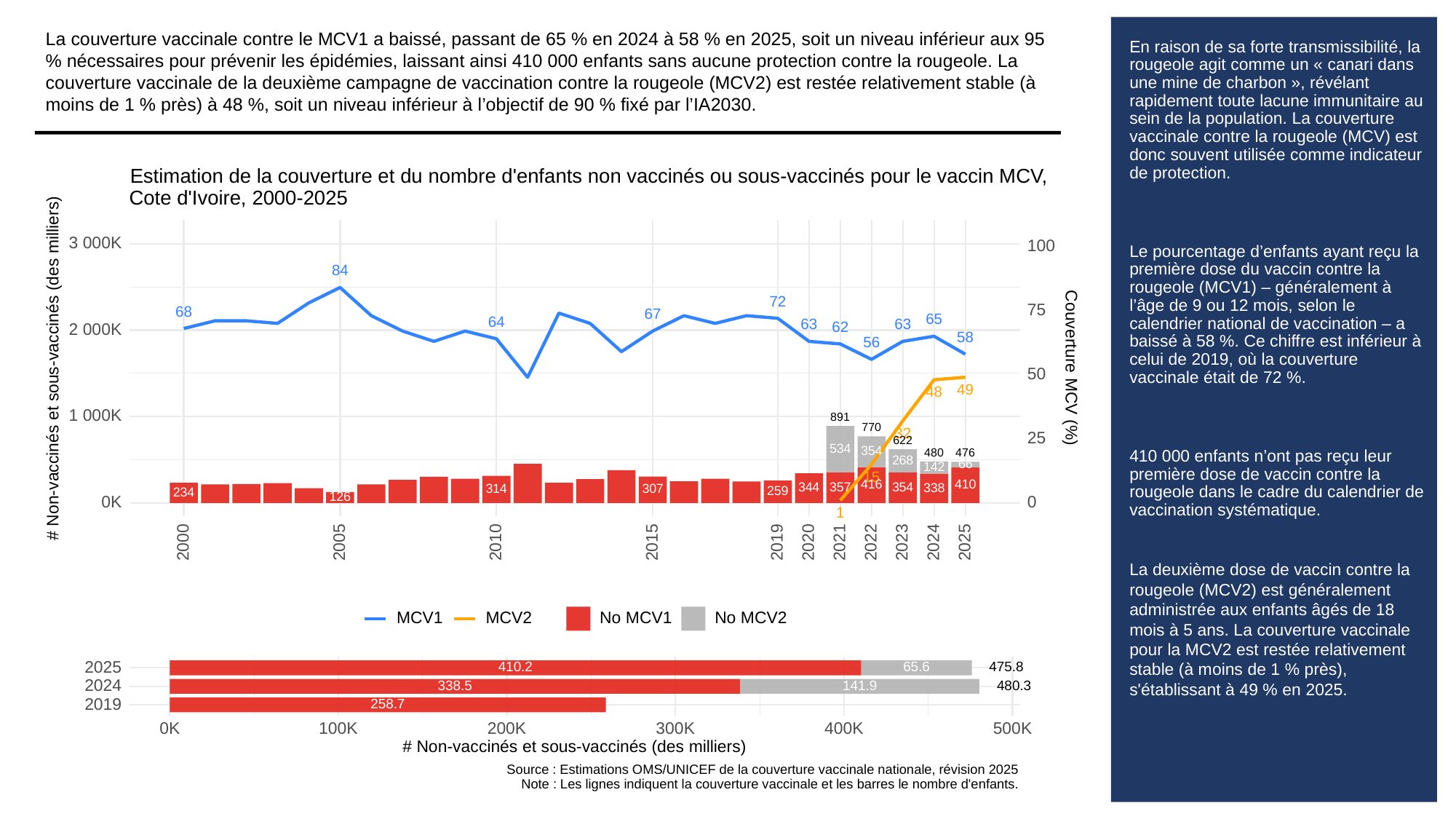

La couverture vaccinale contre le MCV1 a baissé, passant de 65 % en 2024 à 58 % en 2025, soit un niveau inférieur aux 95 % nécessaires pour prévenir les épidémies, laissant ainsi 410 000 enfants sans aucune protection contre la rougeole. La couverture vaccinale de la deuxième campagne de vaccination contre la rougeole (MCV2) est restée relativement stable (à moins de 1 % près) à 48 %, soit un niveau inférieur à l’objectif de 90 % fixé par l’IA2030.
# En raison de sa forte transmissibilité, la rougeole agit comme un « canari dans une mine de charbon », révélant rapidement toute lacune immunitaire au sein de la population. La couverture vaccinale contre la rougeole (MCV) est donc souvent utilisée comme indicateur de protection.

Le pourcentage d’enfants ayant reçu la première dose du vaccin contre la rougeole (MCV1) – généralement à l’âge de 9 ou 12 mois, selon le calendrier national de vaccination – a baissé à 58 %. Ce chiffre est inférieur à celui de 2019, où la couverture vaccinale était de 72 %.

410 000 enfants n’ont pas reçu leur première dose de vaccin contre la rougeole dans le cadre du calendrier de vaccination systématique.

La deuxième dose de vaccin contre la rougeole (MCV2) est généralement administrée aux enfants âgés de 18 mois à 5 ans. La couverture vaccinale pour la MCV2 est restée relativement stable (à moins de 1 % près), s'établissant à 49 % en 2025.

Estimation de la couverture et du nombre d'enfants non vaccinés ou sous-vaccinés pour le vaccin MCV,
Cote d'Ivoire, 2000-2025

3 000K
100

84

72
75
68
67
65
64
63
63
62
2 000K

58
56
# Non-vaccinés et sous-vaccinés (des milliers)
Couverture MCV (%)
50

49
48
1 000K
891

770

32
25

622
534
354
480
476

268

66

142

15

416
410

357

354

344
338

314
307
259
234

126
0K
0

1
2023
2000
2005
2010
2015
2019
2020
2021
2022
2024
2025

MCV1
MCV2
No MCV1
No MCV2

2025
410.2
65.6
475.8

2024
338.5
480.3
141.9

2019
258.7

300K
0K
100K
200K
400K
500K
# Non-vaccinés et sous-vaccinés (des milliers)
Source : Estimations OMS/UNICEF de la couverture vaccinale nationale, révision 2025
Note : Les lignes indiquent la couverture vaccinale et les barres le nombre d'enfants.